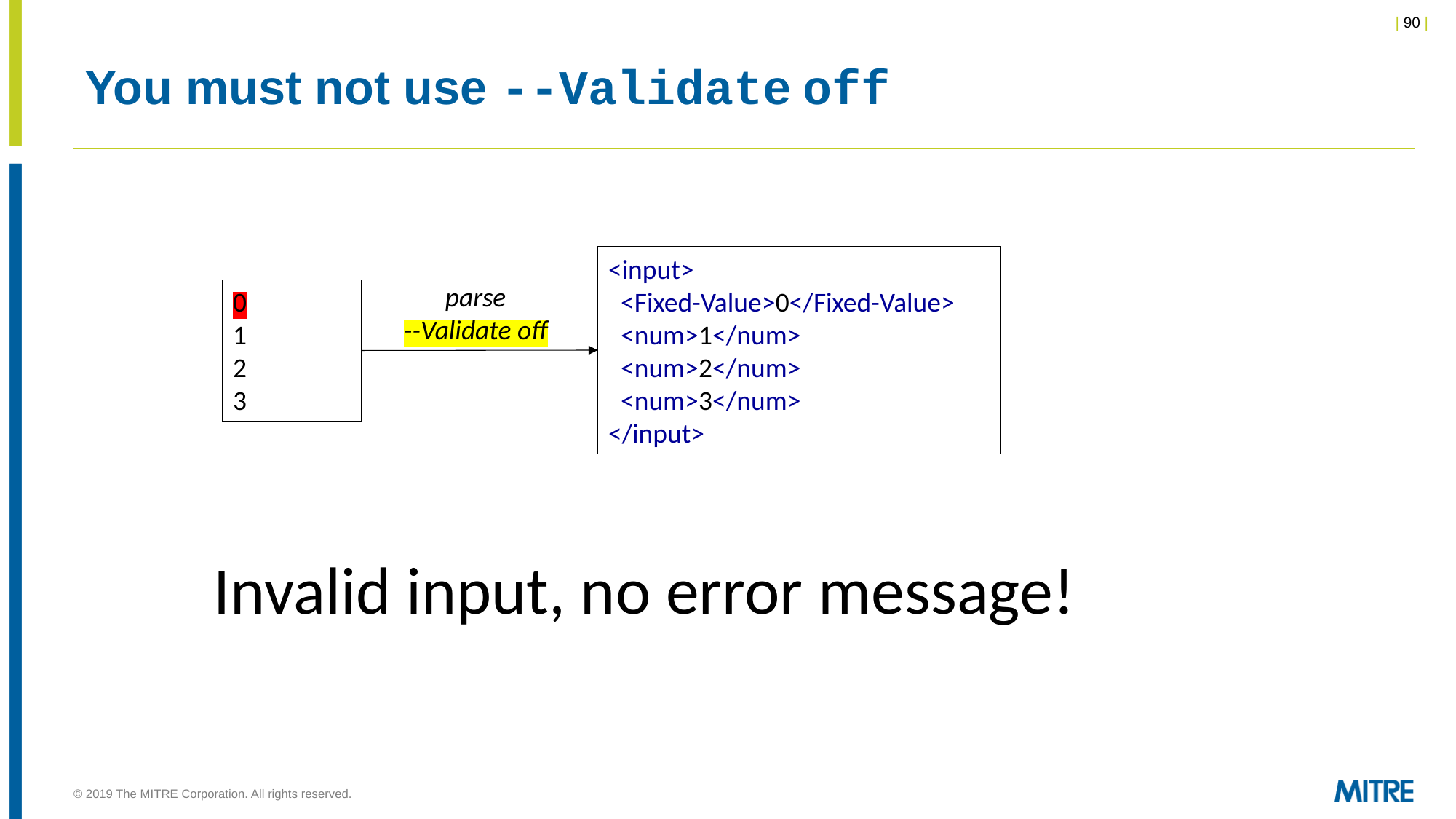

# You must not use --Validate off
<input>
  <Fixed-Value>0</Fixed-Value>
  <num>1</num>
  <num>2</num>
  <num>3</num>
</input>
parse
--Validate off
0
1
2
3
Invalid input, no error message!
© 2019 The MITRE Corporation. All rights reserved.